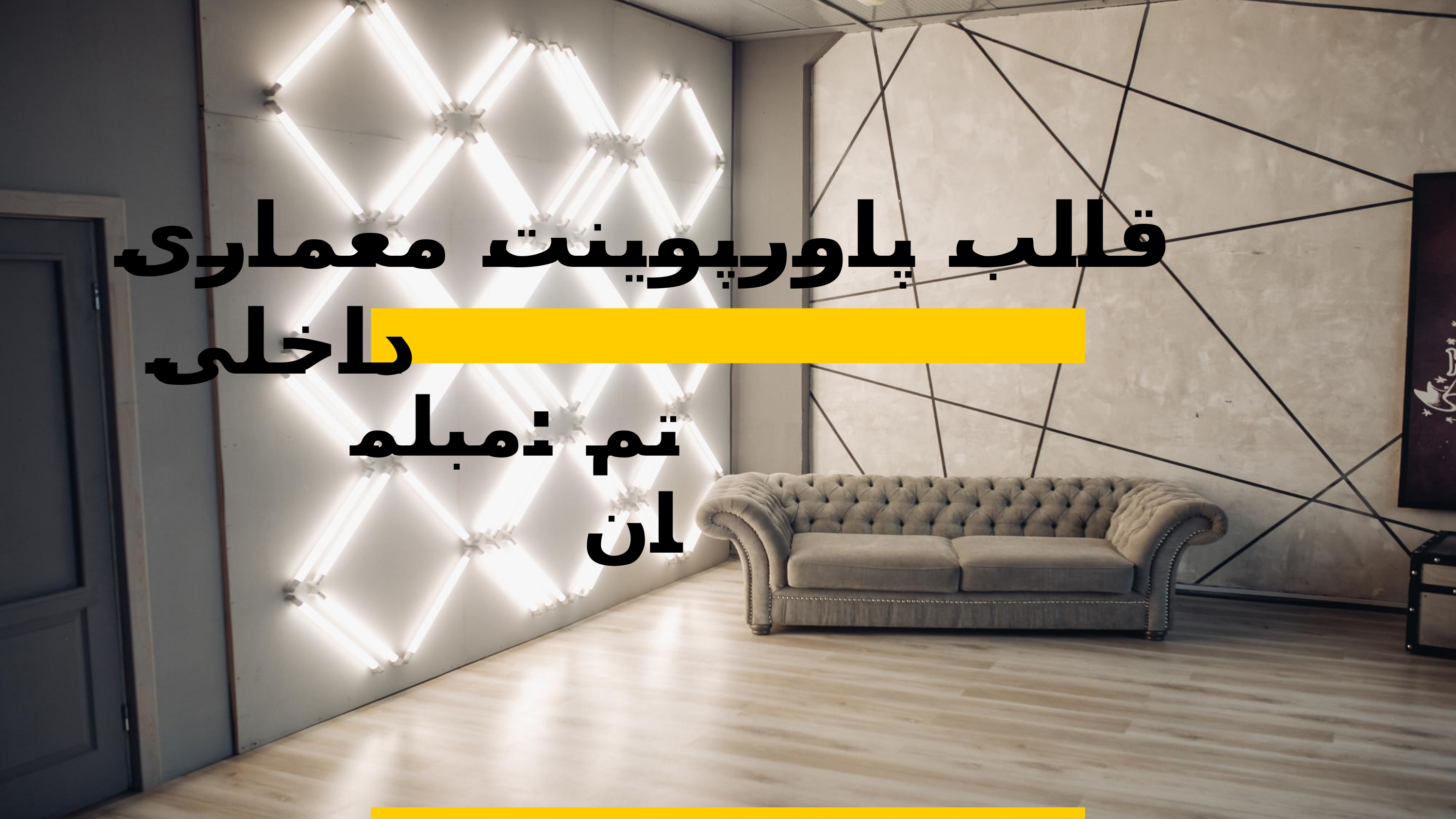

# قالب پاورپوینت معماری داخلی

تم :مبلمان